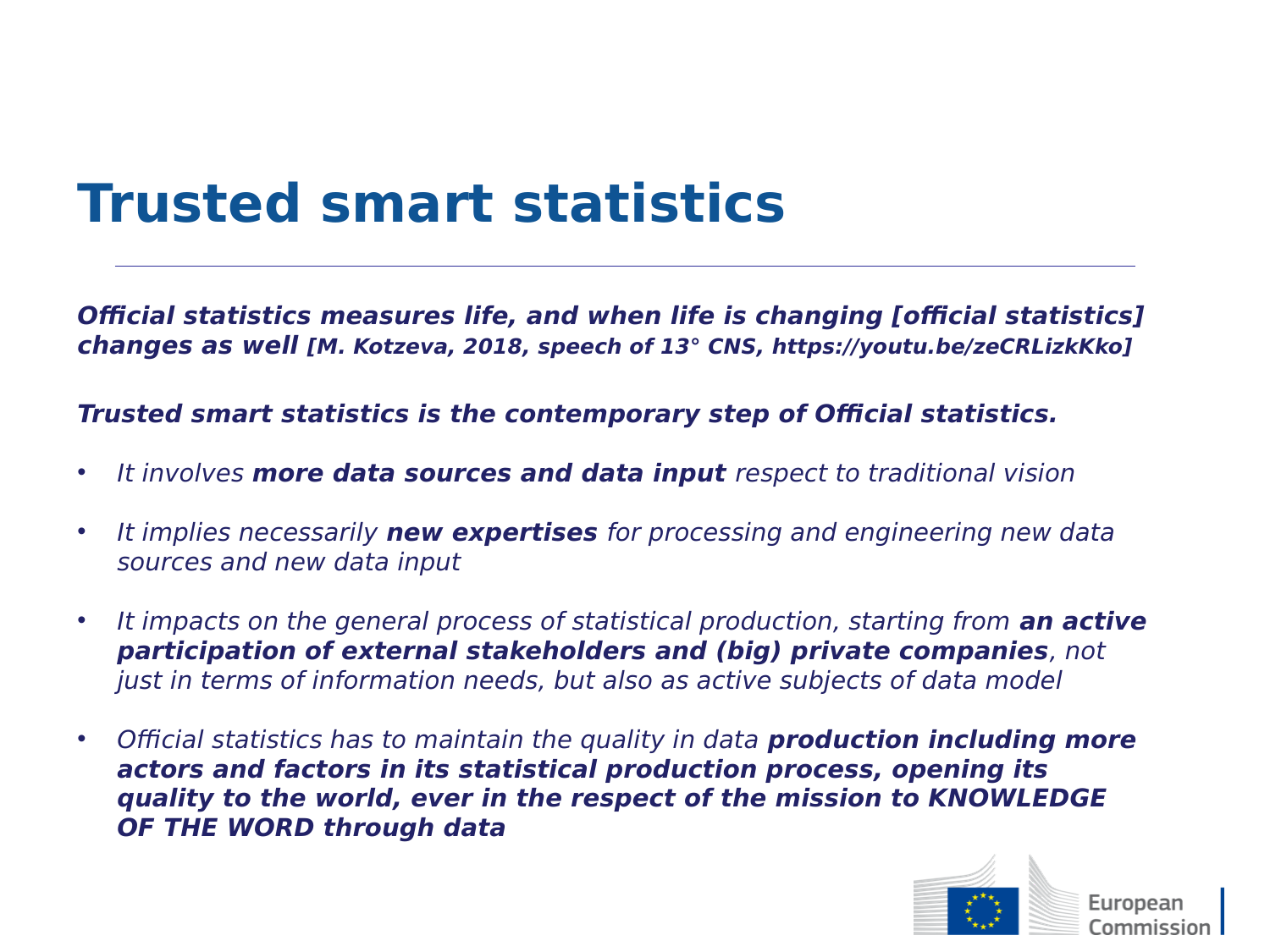

# Trusted smart statistics
Official statistics measures life, and when life is changing [official statistics] changes as well [M. Kotzeva, 2018, speech of 13° CNS, https://youtu.be/zeCRLizkKko]
Trusted smart statistics is the contemporary step of Official statistics.

It involves more data sources and data input respect to traditional vision

It implies necessarily new expertises for processing and engineering new data sources and new data input

It impacts on the general process of statistical production, starting from an active participation of external stakeholders and (big) private companies, not just in terms of information needs, but also as active subjects of data model

Official statistics has to maintain the quality in data production including more actors and factors in its statistical production process, opening its quality to the world, ever in the respect of the mission to KNOWLEDGE OF THE WORD through data